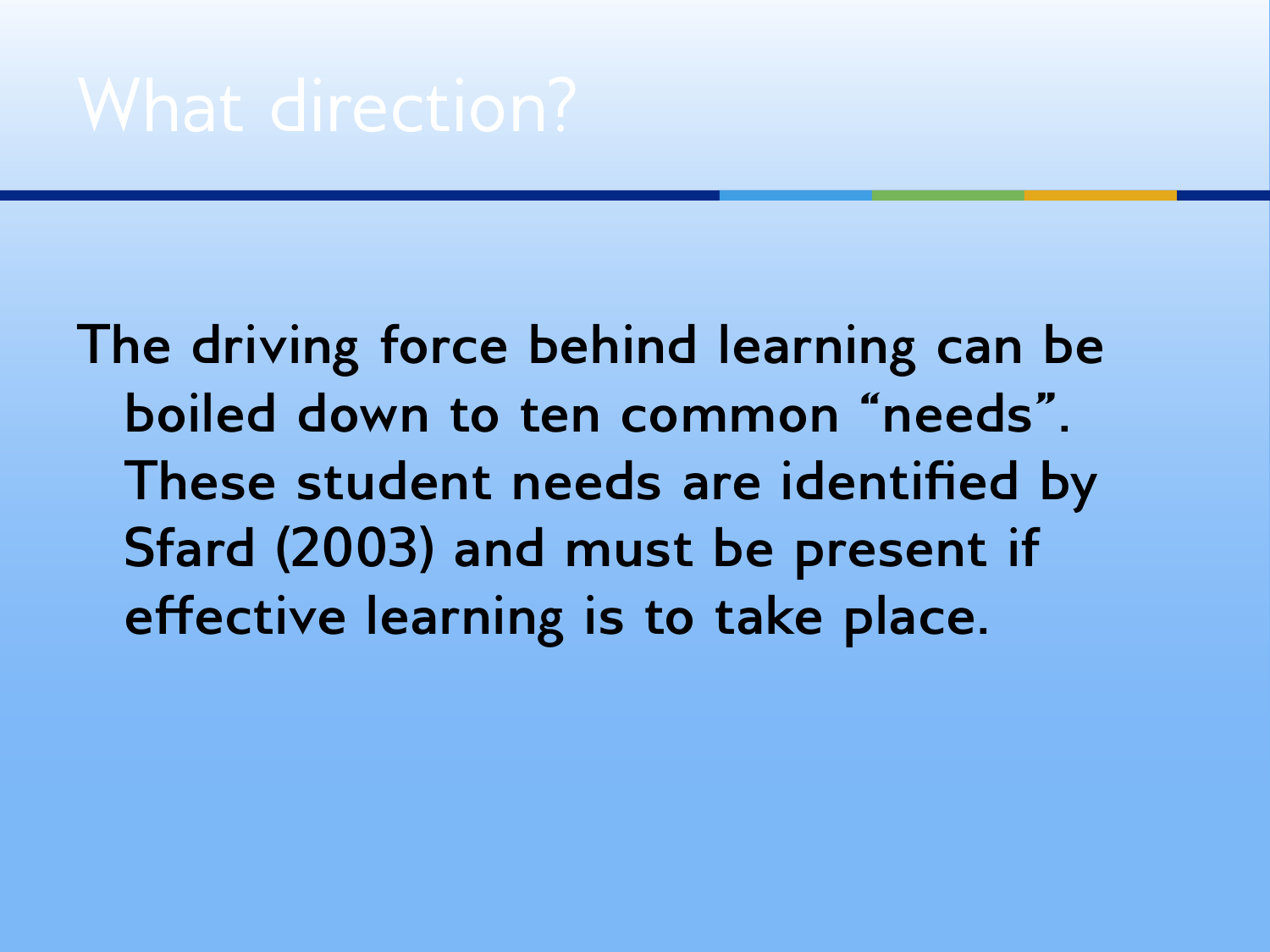

# What direction?

The driving force behind learning can be boiled down to ten common “needs”. These student needs are identified by Sfard (2003) and must be present if effective learning is to take place.